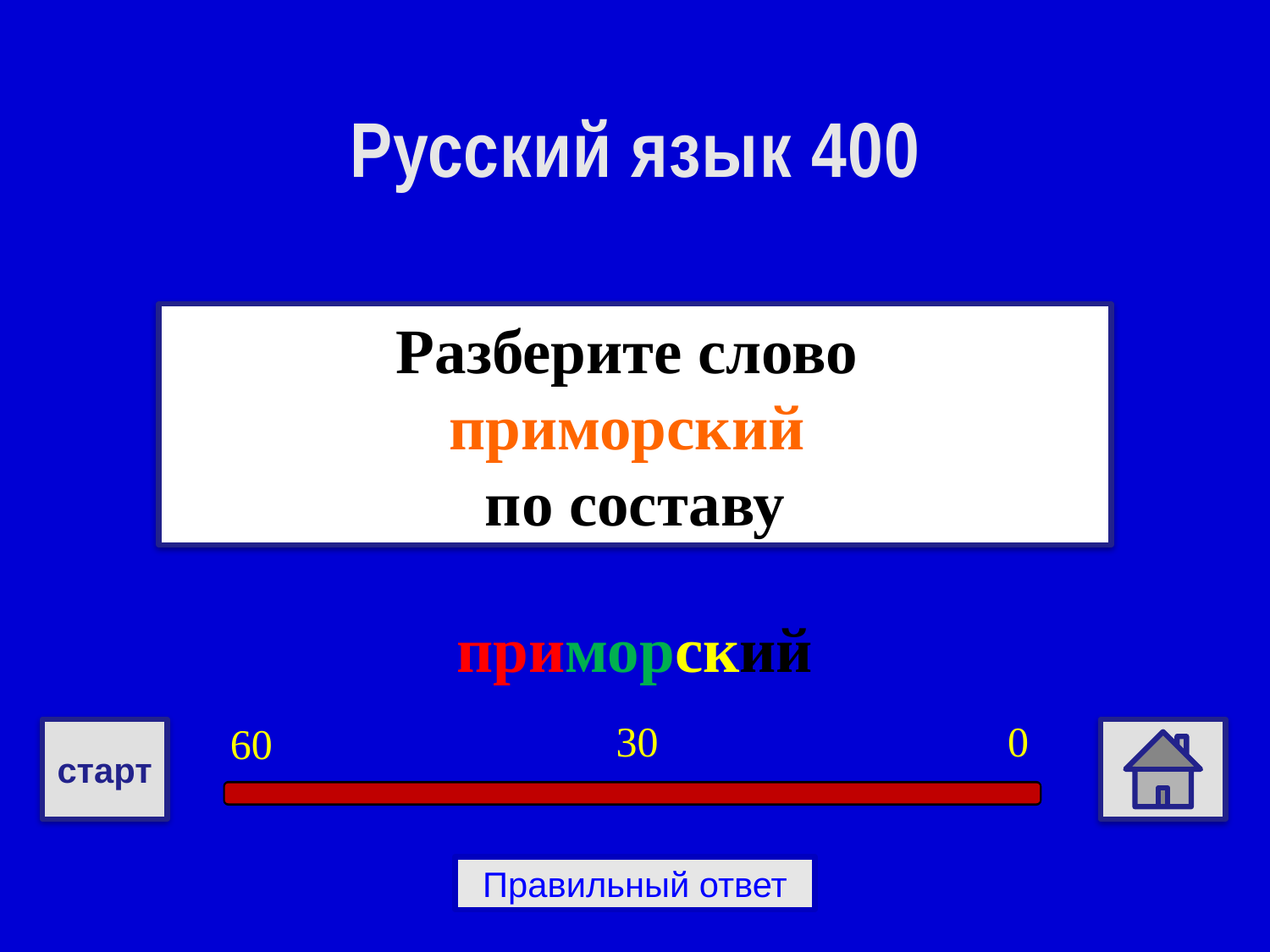

Русский язык 400
Разберите слово
приморский
по составу
приморский
30
0
60
старт

Правильный ответ